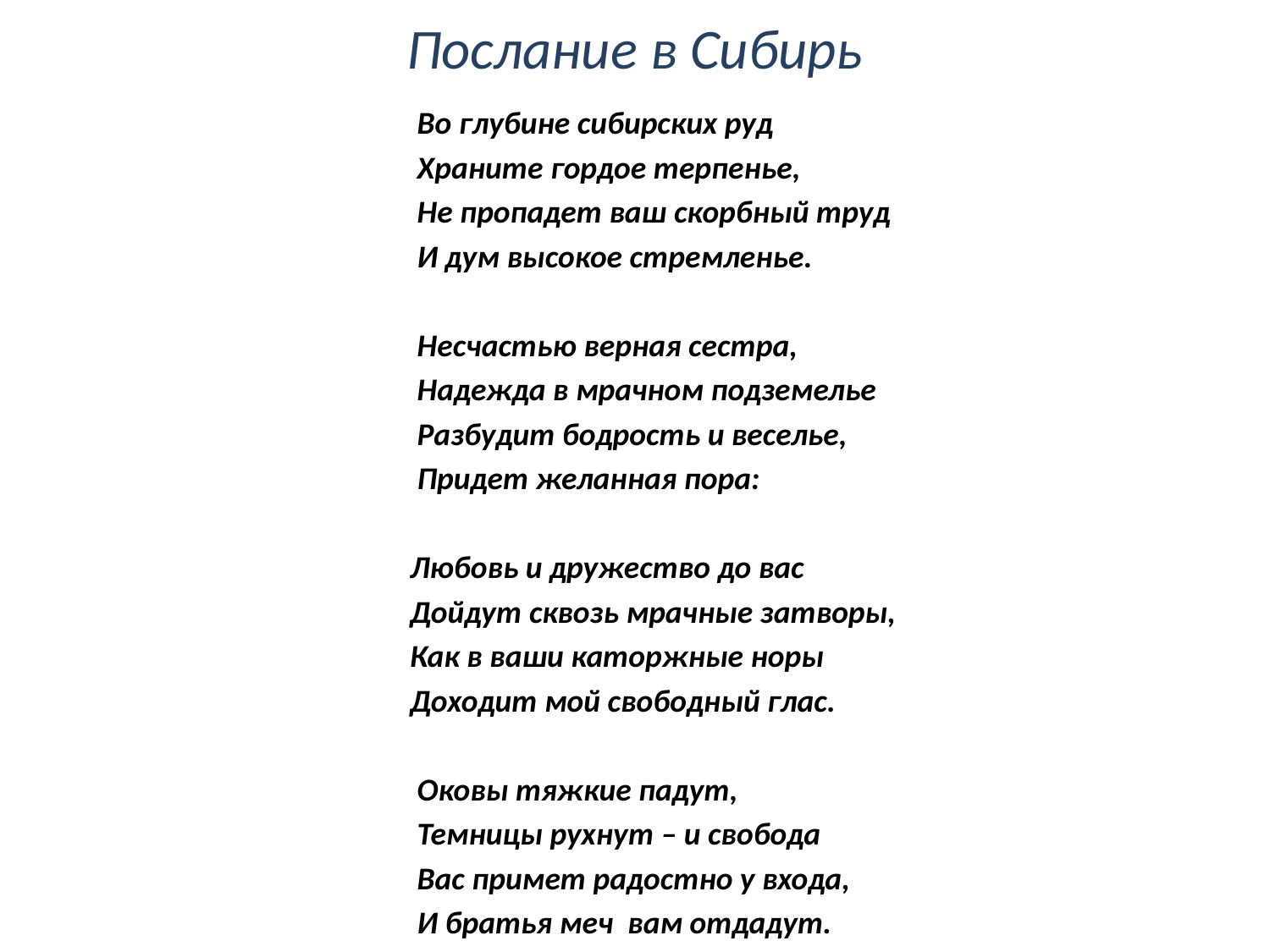

# Послание в Сибирь
                                           Во глубине сибирских руд
                                           Храните гордое терпенье,
                                           Не пропадет ваш скорбный труд
                                           И дум высокое стремленье.

                                           Несчастью верная сестра,
                                           Надежда в мрачном подземелье
                                           Разбудит бодрость и веселье,
                                           Придет желанная пора:

                                          Любовь и дружество до вас
                                          Дойдут сквозь мрачные затворы,
                                          Как в ваши каторжные норы
                                          Доходит мой свободный глас.

                                           Оковы тяжкие падут,
                                           Темницы рухнут – и свобода
                                           Вас примет радостно у входа,
                                           И братья меч  вам отдадут.